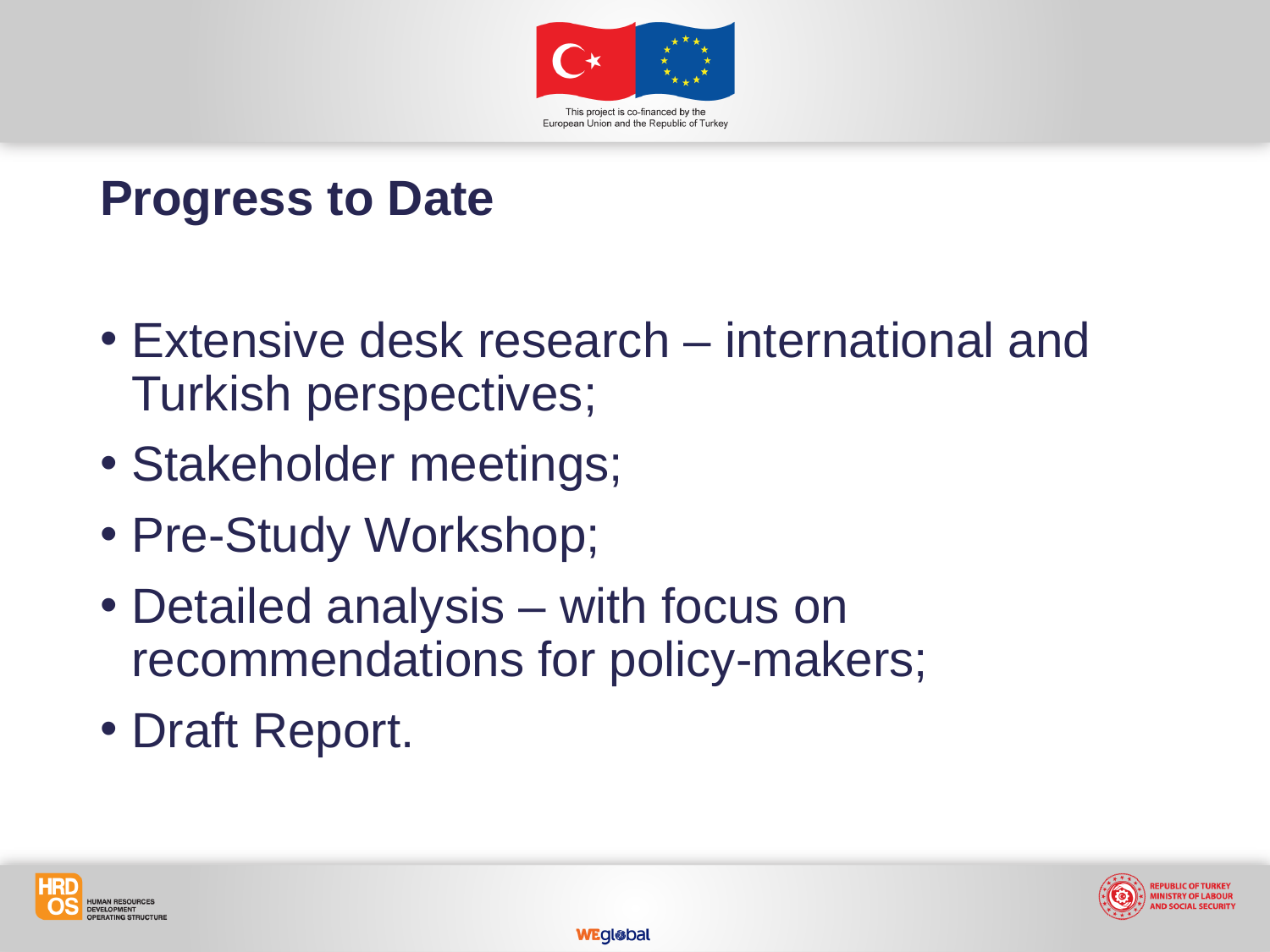

Progress to Date

Extensive desk research – international and Turkish perspectives;
Stakeholder meetings;
Pre-Study Workshop;
Detailed analysis – with focus on recommendations for policy-makers;
Draft Report.